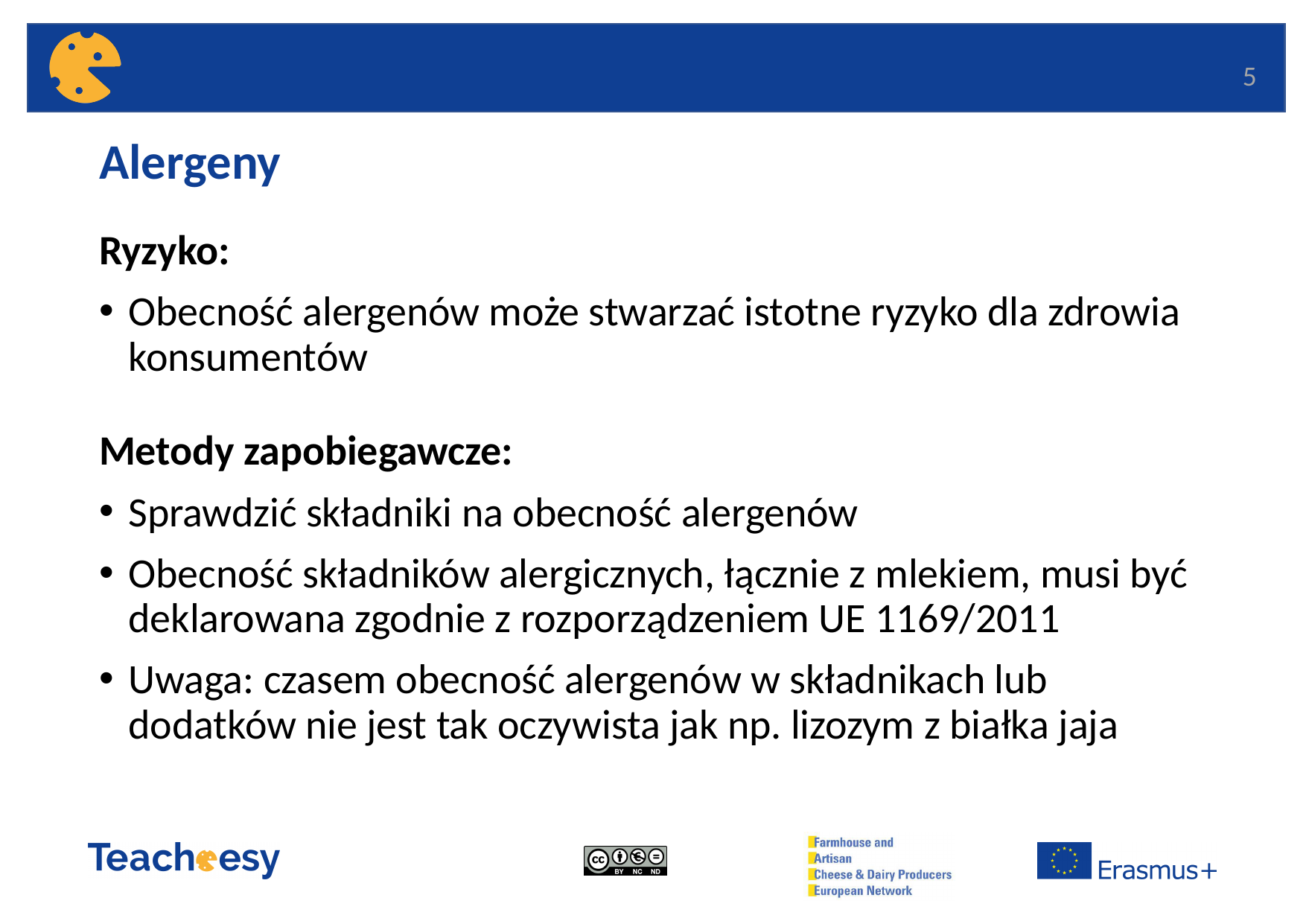

5
# Alergeny
Ryzyko:
Obecność alergenów może stwarzać istotne ryzyko dla zdrowia konsumentów

Metody zapobiegawcze:
Sprawdzić składniki na obecność alergenów
Obecność składników alergicznych, łącznie z mlekiem, musi być deklarowana zgodnie z rozporządzeniem UE 1169/2011
Uwaga: czasem obecność alergenów w składnikach lub dodatków nie jest tak oczywista jak np. lizozym z białka jaja